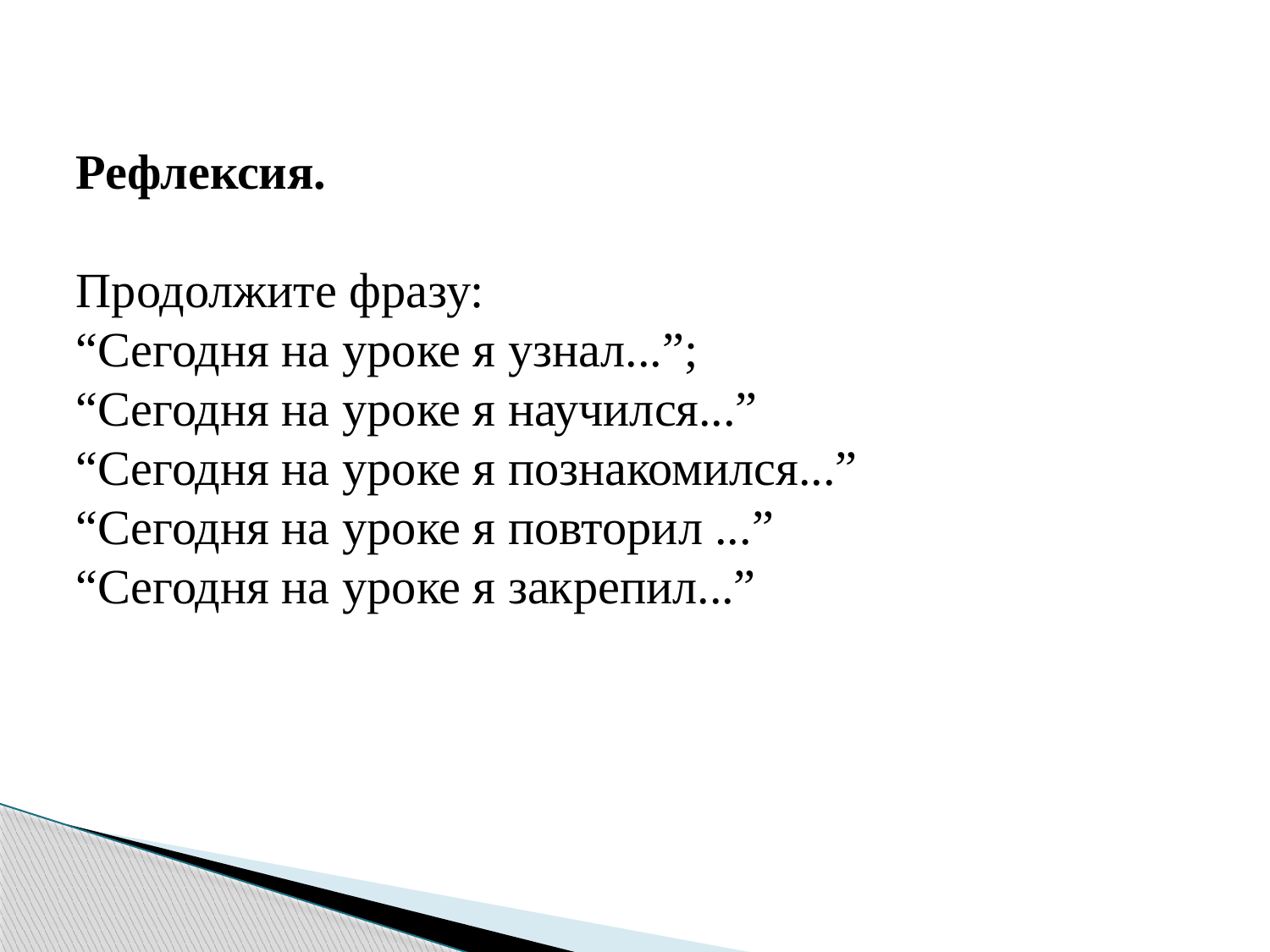

# Рефлексия. Продолжите фразу: “Сегодня на уроке я узнал...”; “Сегодня на уроке я научился...” “Сегодня на уроке я познакомился...” “Сегодня на уроке я повторил ...” “Сегодня на уроке я закрепил...”